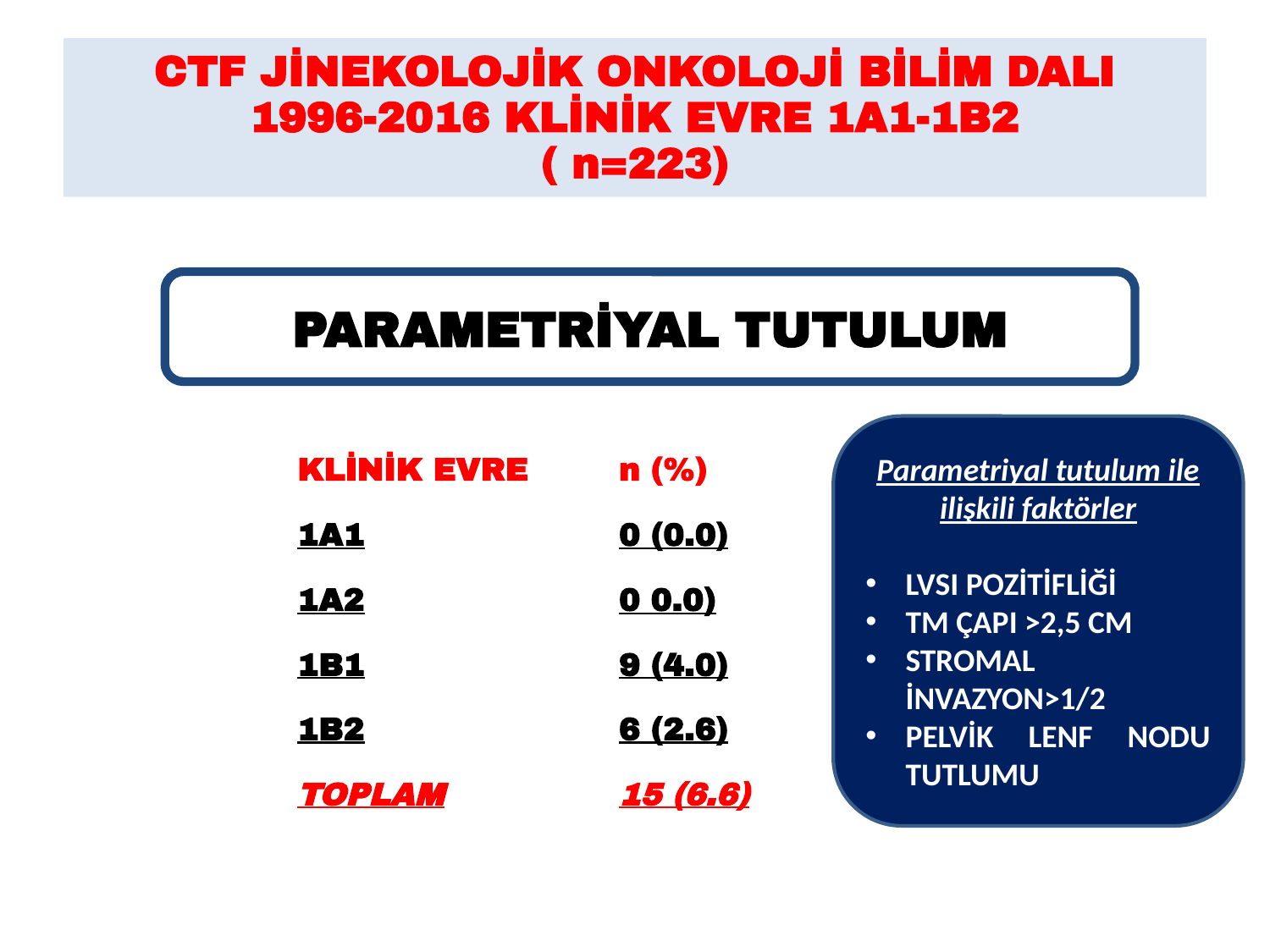

# CTF JİNEKOLOJİK ONKOLOJİ BİLİM DALI 1996-2016 KLİNİK EVRE 1A1-1B2
( n=223)
PARAMETRİYAL TUTULUM
Parametriyal tutulum ile ilişkili faktörler

LVSI POZİTİFLİĞİ
TM ÇAPI >2,5 CM
STROMAL İNVAZYON>1/2
PELVİK LENF NODU TUTLUMU
| KLİNİK EVRE | n (%) |
| --- | --- |
| 1A1 | 0 (0.0) |
| 1A2 | 0 0.0) |
| 1B1 | 9 (4.0) |
| 1B2 | 6 (2.6) |
| TOPLAM | 15 (6.6) |